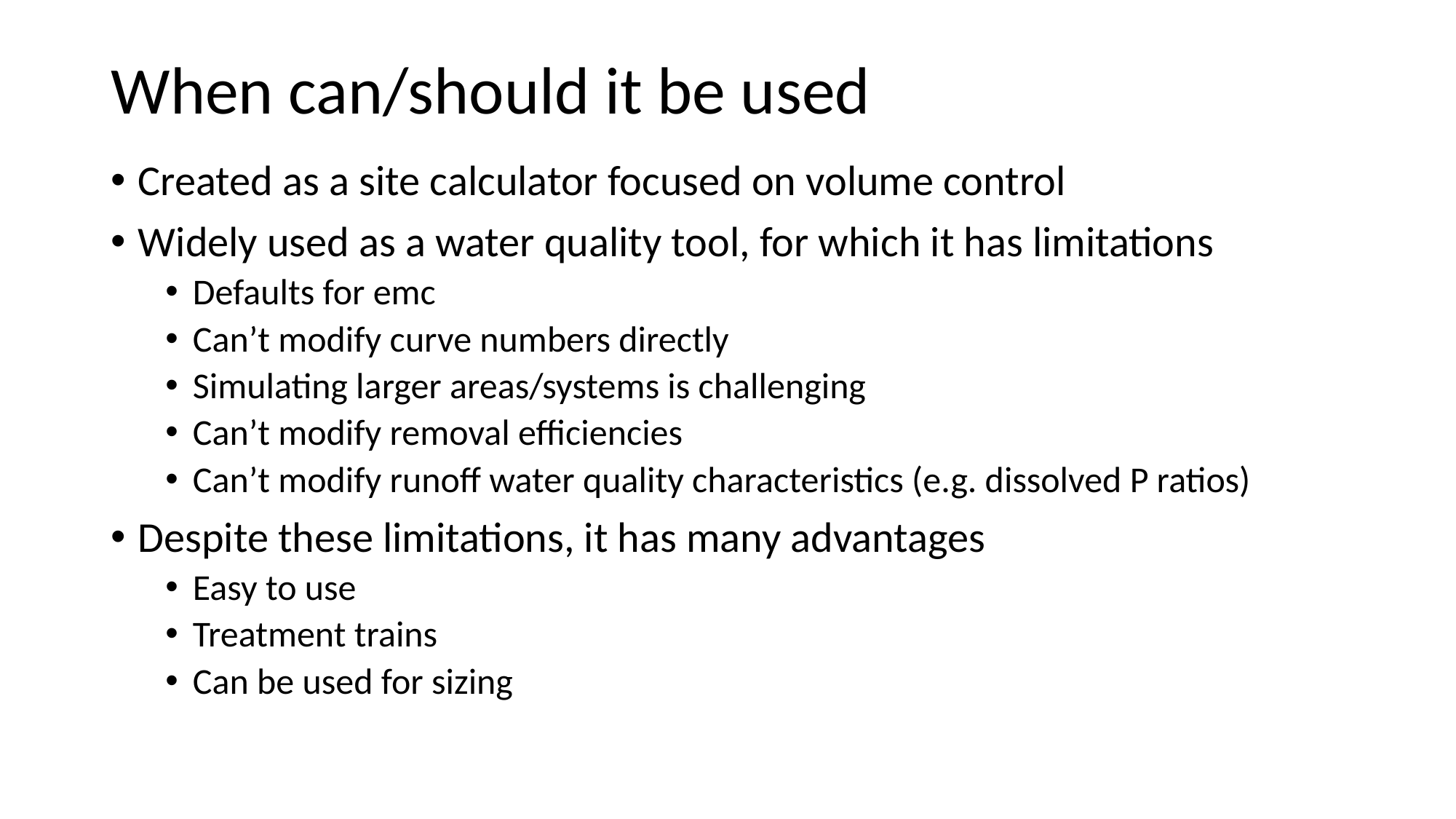

# When can/should it be used
Created as a site calculator focused on volume control
Widely used as a water quality tool, for which it has limitations
Defaults for emc
Can’t modify curve numbers directly
Simulating larger areas/systems is challenging
Can’t modify removal efficiencies
Can’t modify runoff water quality characteristics (e.g. dissolved P ratios)
Despite these limitations, it has many advantages
Easy to use
Treatment trains
Can be used for sizing